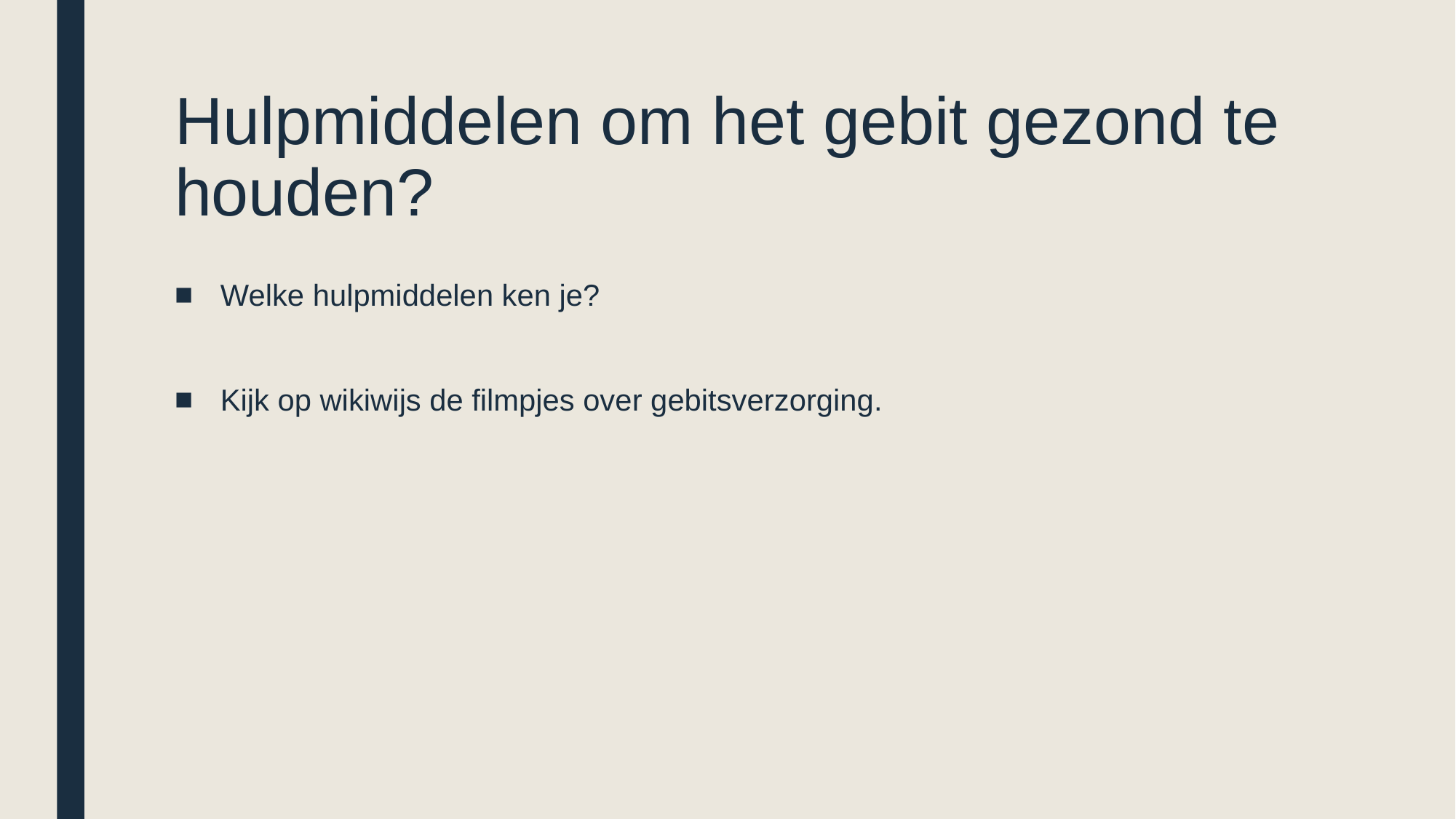

# Hulpmiddelen om het gebit gezond te houden?
Welke hulpmiddelen ken je?

Kijk op wikiwijs de filmpjes over gebitsverzorging.